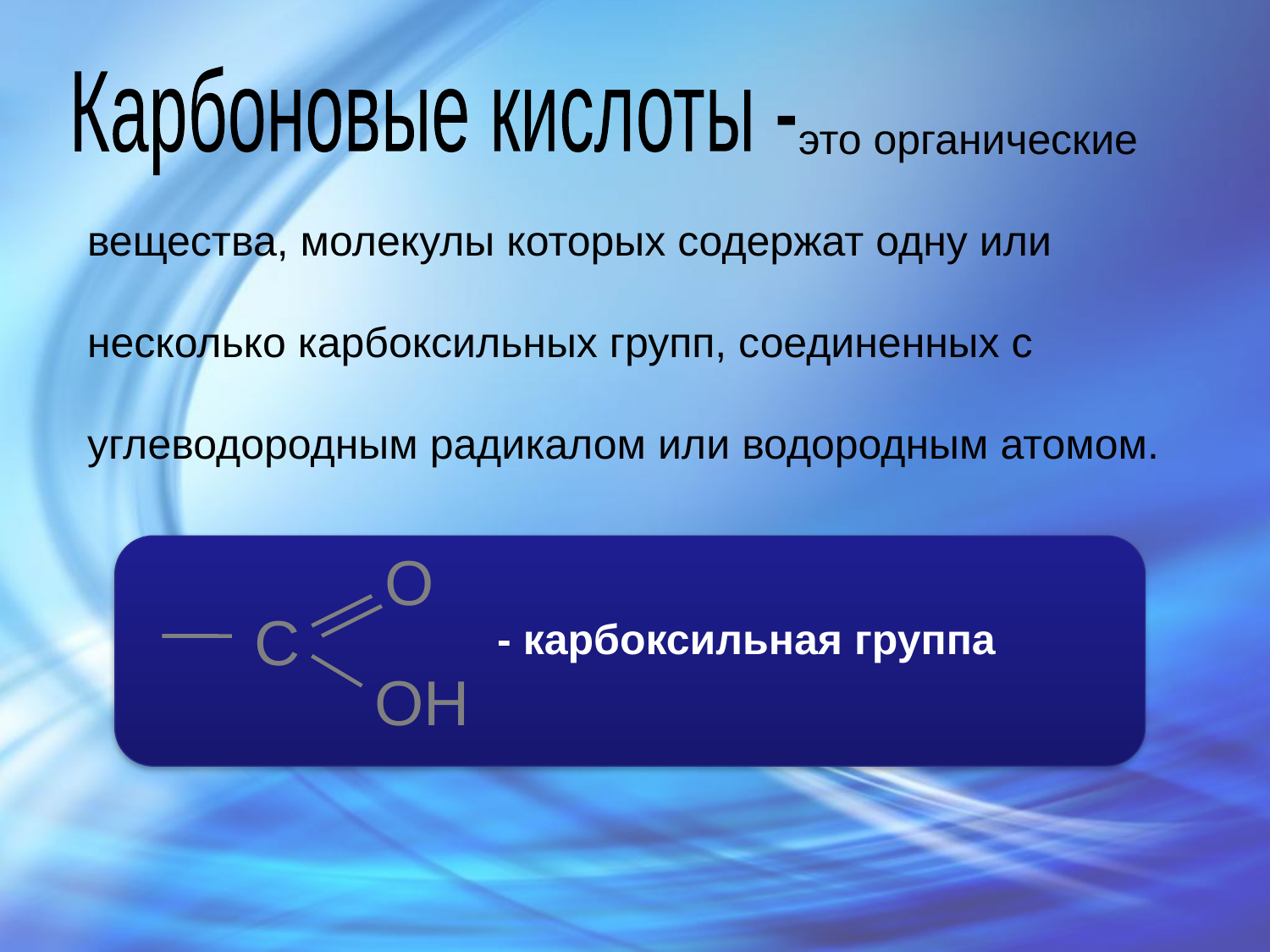

Карбоновые кислоты -
                                                            это органические

вещества, молекулы которых содержат одну или

несколько карбоксильных групп, соединенных с

углеводородным радикалом или водородным атомом.

O
С

- карбоксильная группа

OH